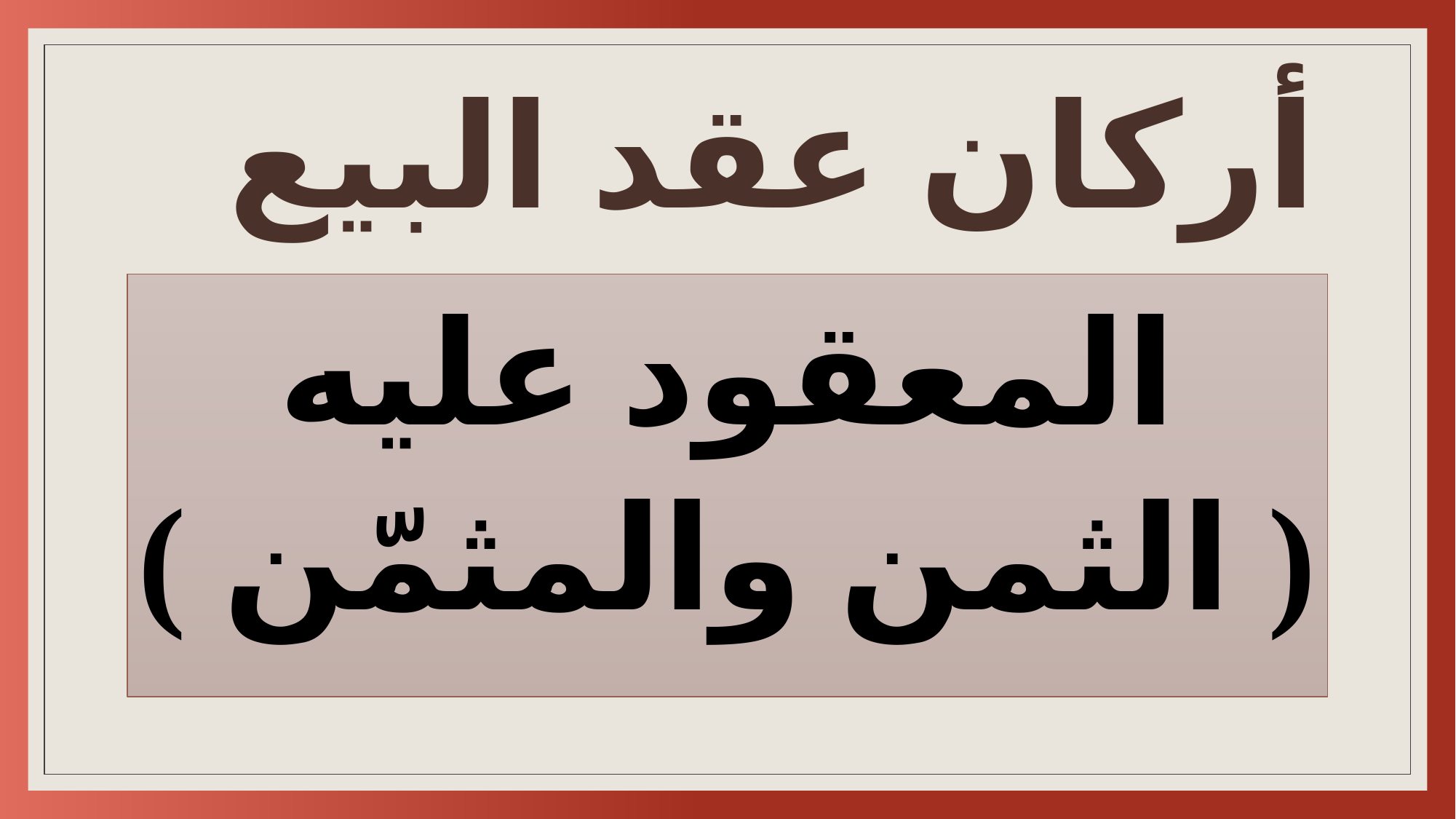

# أركان عقد البيع
المعقود عليه
( الثمن والمثمّن )